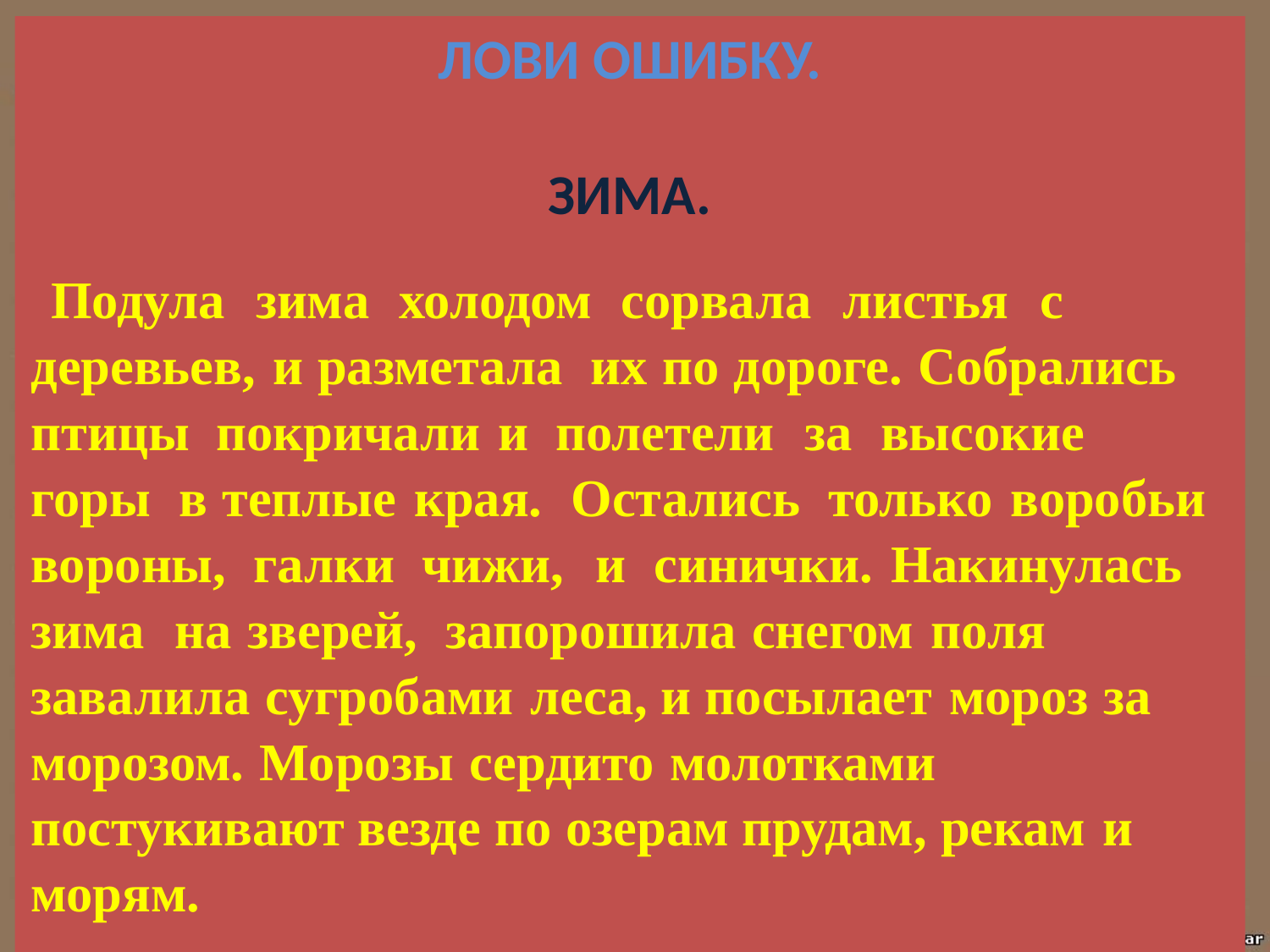

ЛОВИ ОШИБКУ.

ЗИМА.

Подула  зима  холодом  сорвала  листья  с  деревьев, и разметала  их по дороге. Собрались птицы  покричали и  полетели  за  высокие  горы  в теплые края.  Остались  только воробьи  вороны,  галки  чижи,  и  синички. Накинулась  зима  на зверей,  запорошила снегом поля завалила сугробами леса, и посылает мороз за морозом. Морозы сердито молотками  постукивают везде по озерам прудам, рекам и морям.